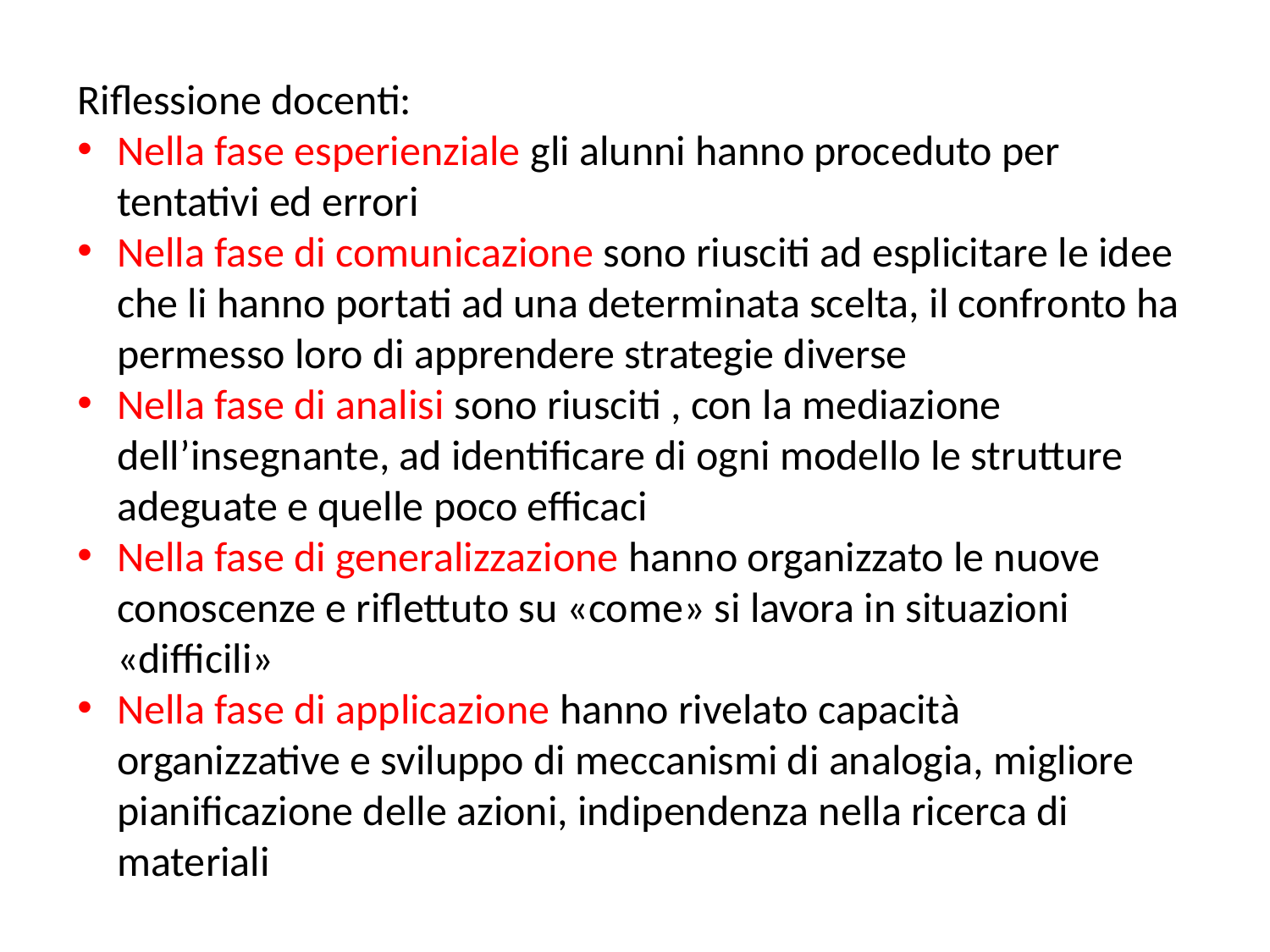

Riflessione docenti:
Nella fase esperienziale gli alunni hanno proceduto per tentativi ed errori
Nella fase di comunicazione sono riusciti ad esplicitare le idee che li hanno portati ad una determinata scelta, il confronto ha permesso loro di apprendere strategie diverse
Nella fase di analisi sono riusciti , con la mediazione dell’insegnante, ad identificare di ogni modello le strutture adeguate e quelle poco efficaci
Nella fase di generalizzazione hanno organizzato le nuove conoscenze e riflettuto su «come» si lavora in situazioni «difficili»
Nella fase di applicazione hanno rivelato capacità organizzative e sviluppo di meccanismi di analogia, migliore pianificazione delle azioni, indipendenza nella ricerca di materiali